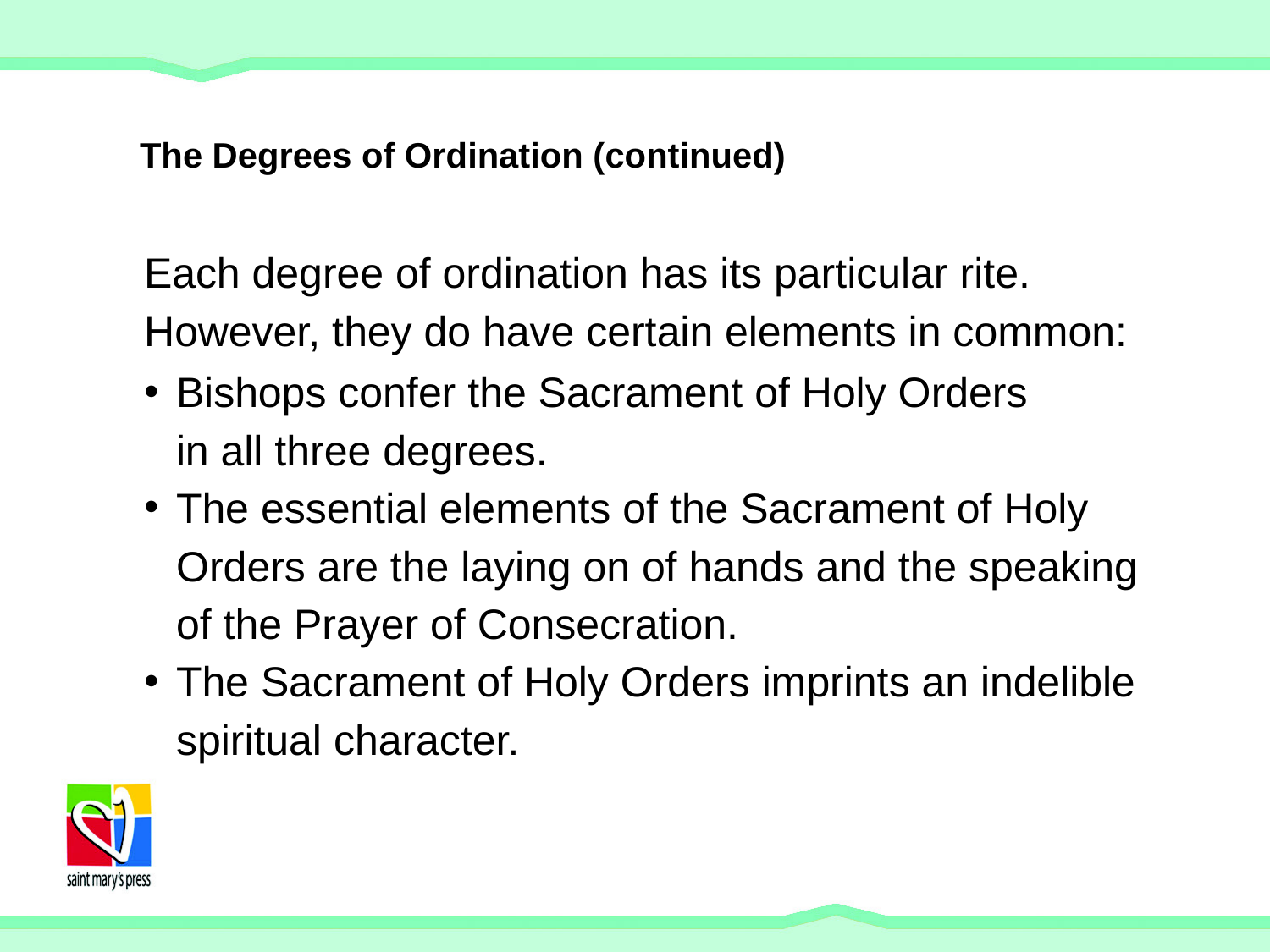

# The Degrees of Ordination (continued)
Each degree of ordination has its particular rite. However, they do have certain elements in common:
Bishops confer the Sacrament of Holy Orders
in all three degrees.
The essential elements of the Sacrament of Holy Orders are the laying on of hands and the speaking of the Prayer of Consecration.
The Sacrament of Holy Orders imprints an indelible spiritual character.